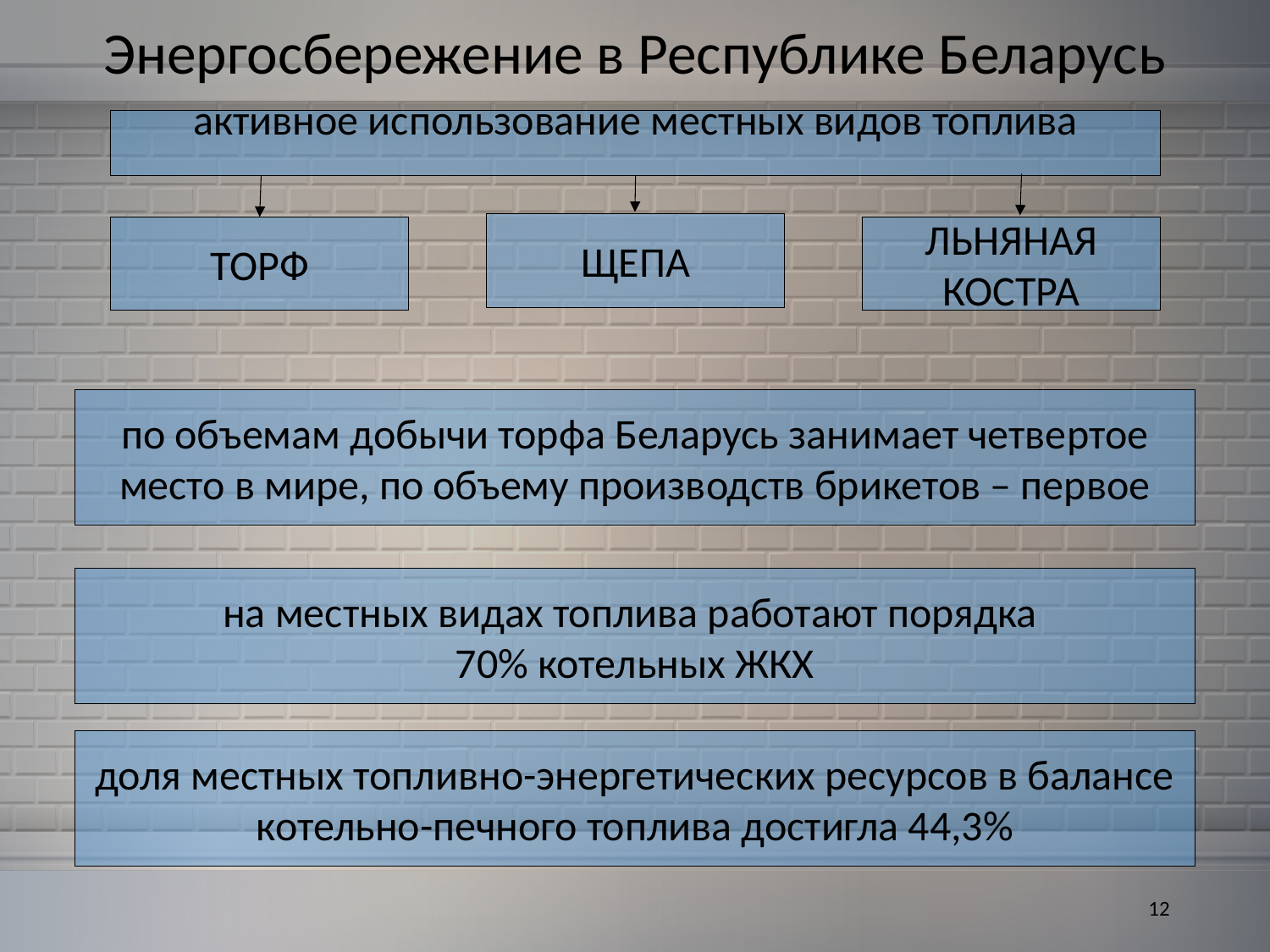

# Энергосбережение в Республике Беларусь
активное использование местных видов топлива
ЩЕПА
ТОРФ
ЛЬНЯНАЯ КОСТРА
по объемам добычи торфа Беларусь занимает четвертое место в мире, по объему производств брикетов – первое
на местных видах топлива работают порядка
70% котельных ЖКХ
доля местных топливно-энергетических ресурсов в балансе котельно-печного топлива достигла 44,3%
12